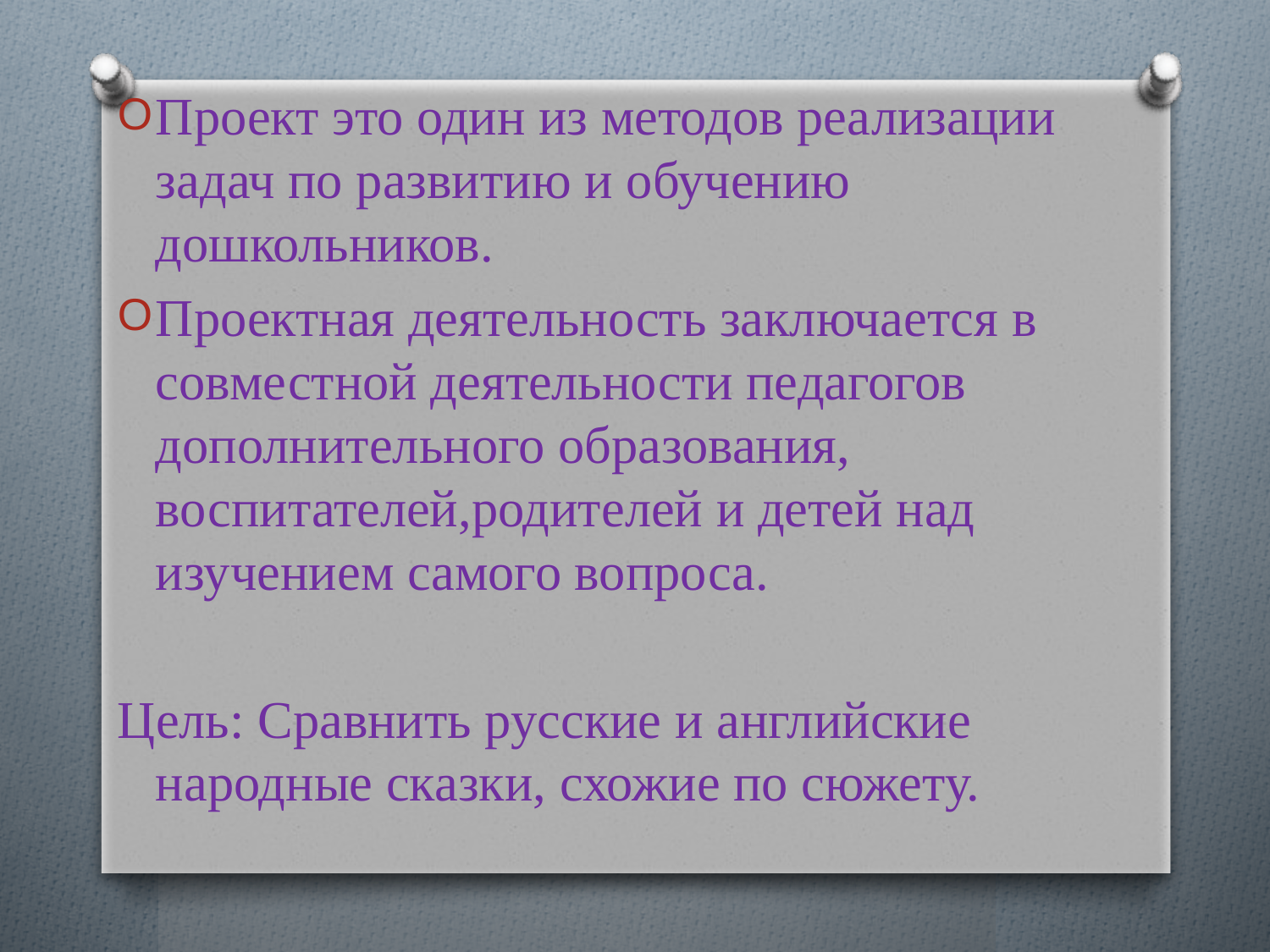

Проект это один из методов реализации задач по развитию и обучению дошкольников.
Проектная деятельность заключается в совместной деятельности педагогов дополнительного образования, воспитателей,родителей и детей над изучением самого вопроса.

Цель: Сравнить русские и английские  народные сказки, схожие по сюжету.